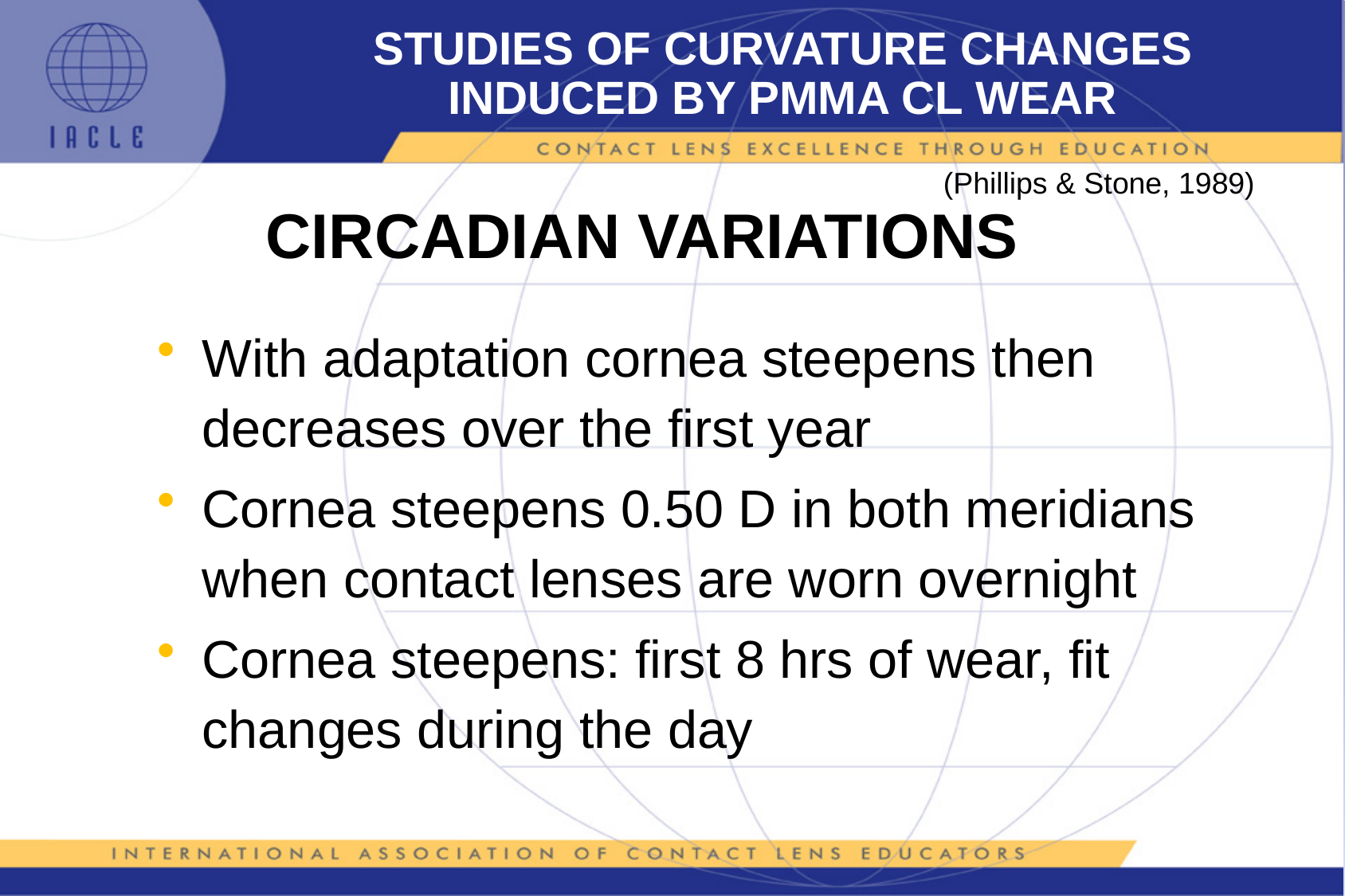

# STUDIES OF CURVATURE CHANGES INDUCED BY PMMA CL WEAR
(Phillips & Stone, 1989)
CIRCADIAN VARIATIONS
With adaptation cornea steepens then decreases over the first year
Cornea steepens 0.50 D in both meridians when contact lenses are worn overnight
Cornea steepens: first 8 hrs of wear, fit changes during the day